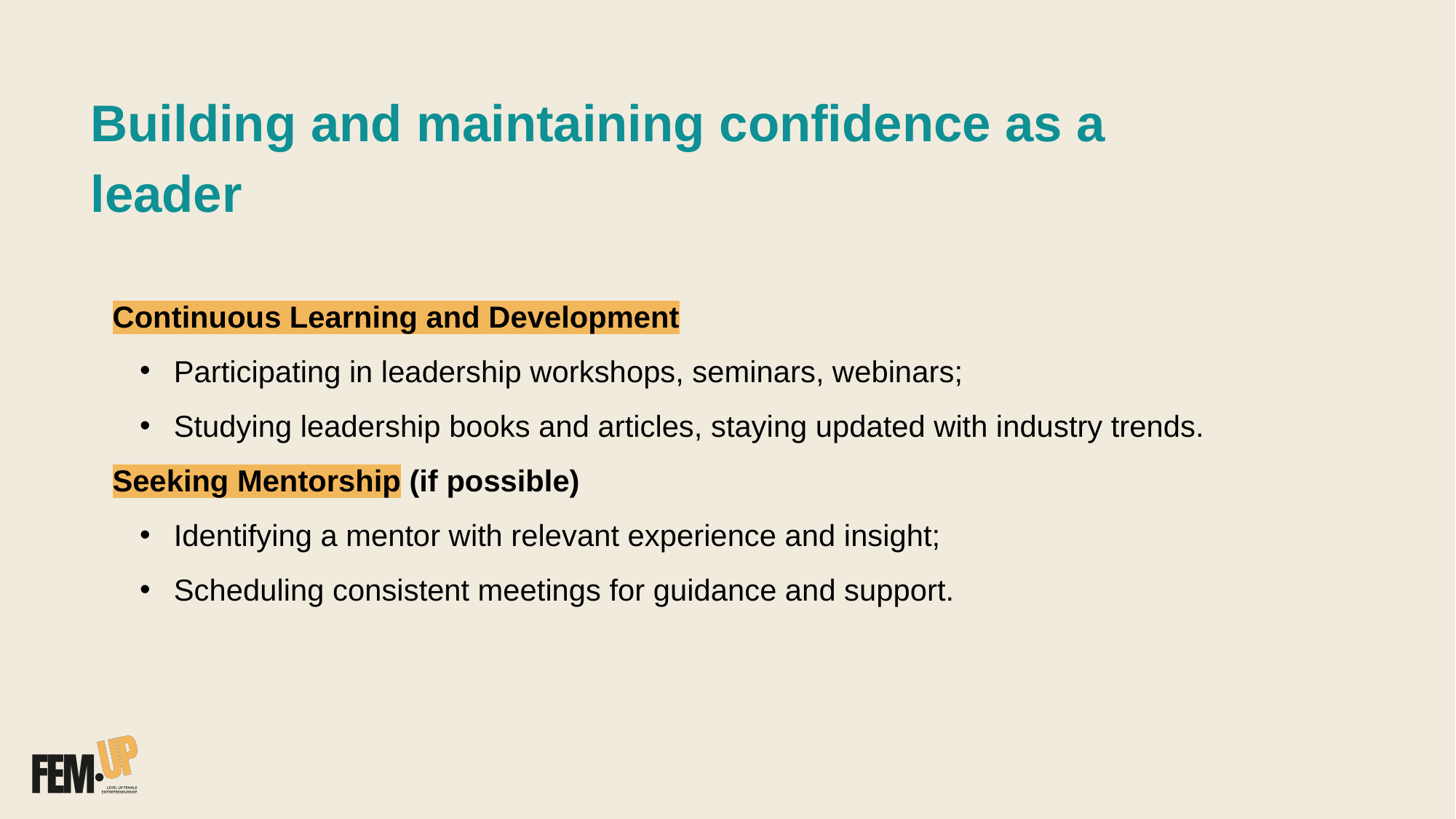

# Building and maintaining confidence as a leader
Continuous Learning and Development
 Participating in leadership workshops, seminars, webinars;
 Studying leadership books and articles, staying updated with industry trends.
Seeking Mentorship (if possible)
 Identifying a mentor with relevant experience and insight;
 Scheduling consistent meetings for guidance and support.